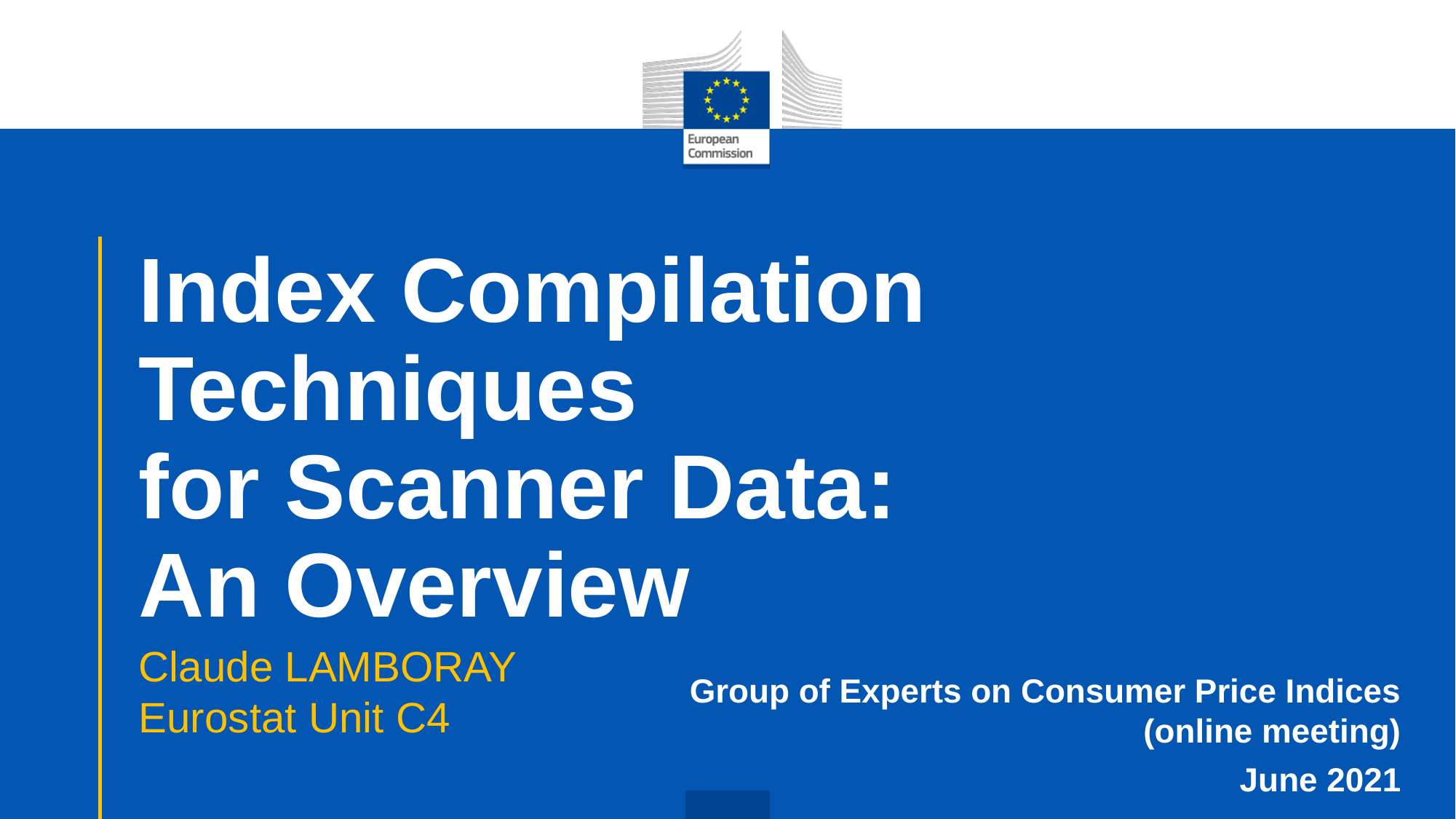

# Index Compilation Techniques for Scanner Data: An Overview
Claude LAMBORAY
Eurostat Unit C4
Group of Experts on Consumer Price Indices (online meeting)
June 2021